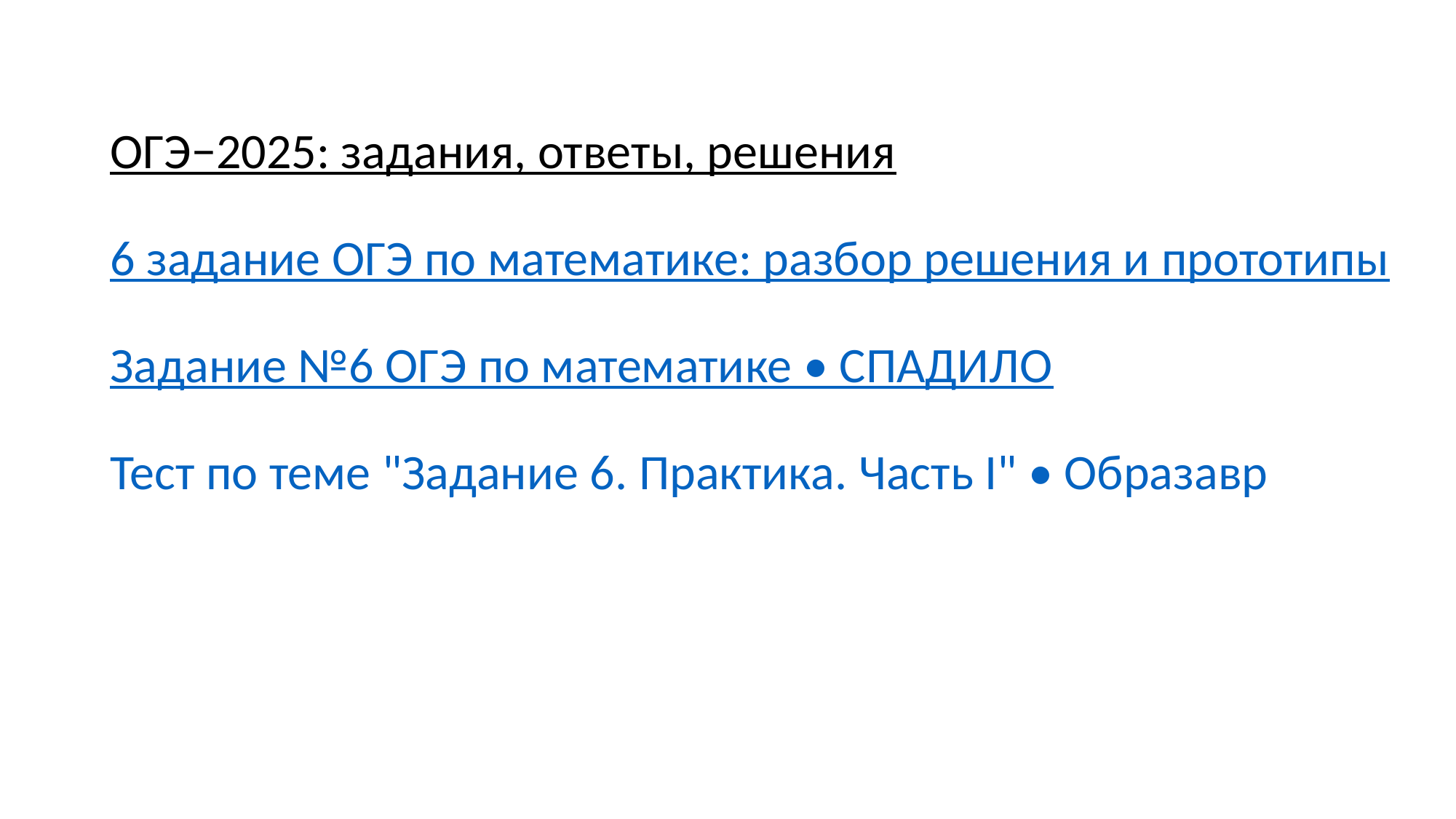

# ОГЭ−2025: задания, ответы, решения 6 задание ОГЭ по математике: разбор решения и прототипы Задание №6 ОГЭ по математике • СПАДИЛО Тест по теме "Задание 6. Практика. Часть I" • Образавр